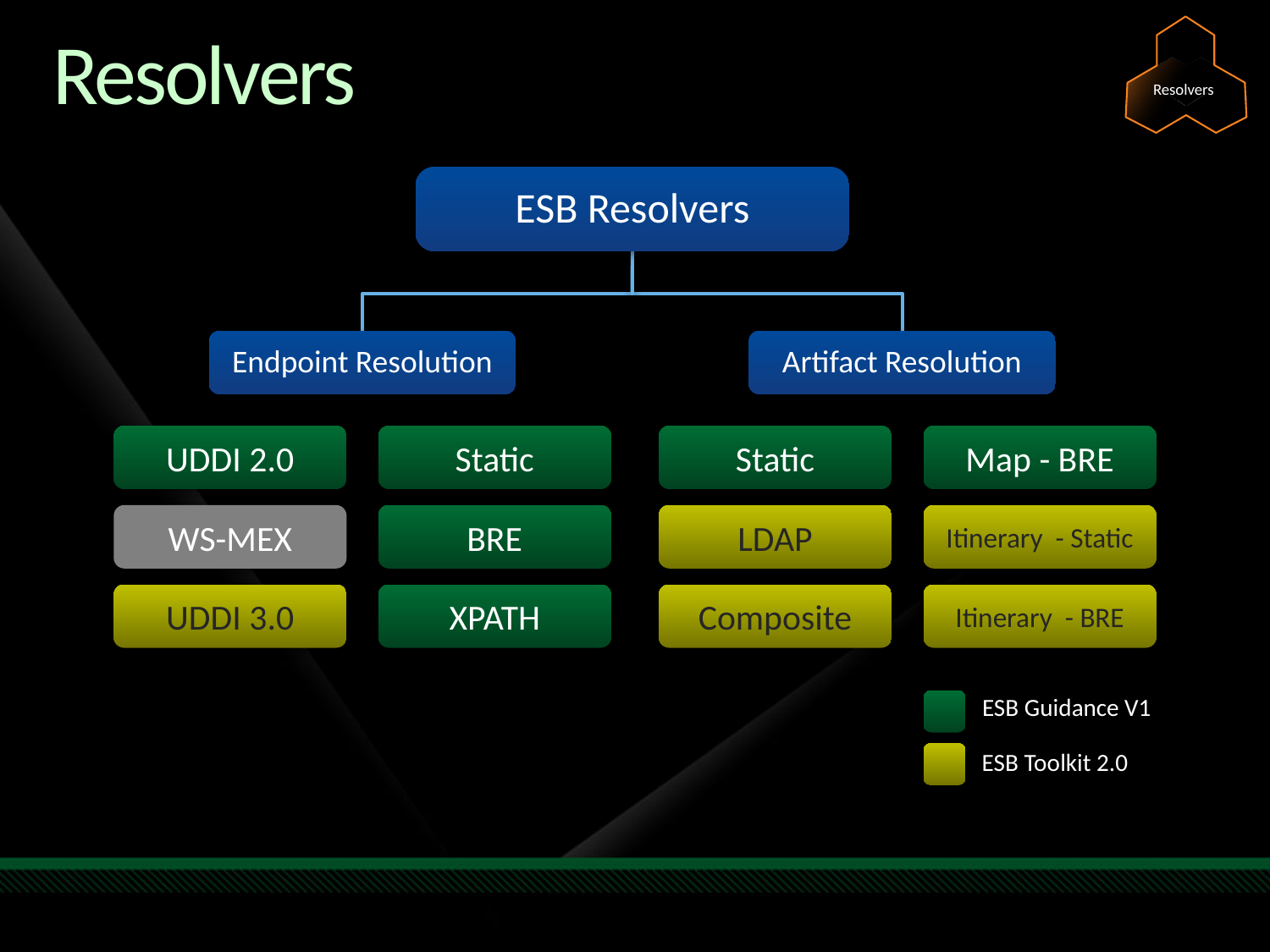

Resolvers
# Resolvers
ESB Resolvers

Endpoint Resolution
Artifact Resolution
UDDI 2.0
Static
Static
Map - BRE
WS-MEX
BRE
LDAP
Itinerary  - Static
UDDI 3.0
XPATH
Composite
Itinerary  - BRE
ESB Guidance V1

ESB Toolkit 2.0